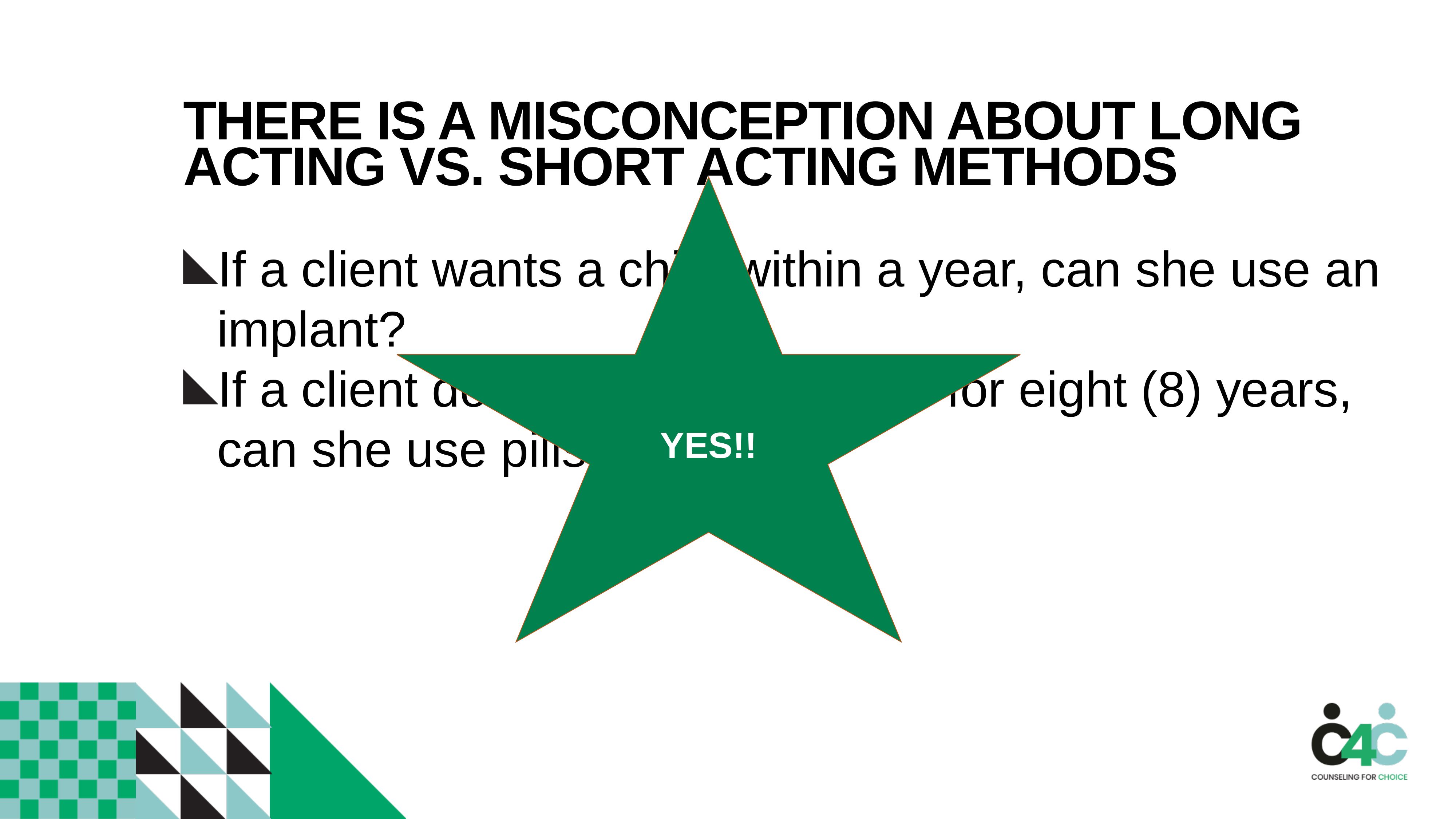

# There is a misconception about Long acting vs. short acting methods
YES!!

If a client wants a child within a year, can she use an implant?
If a client does not want children for eight (8) years, can she use pills?